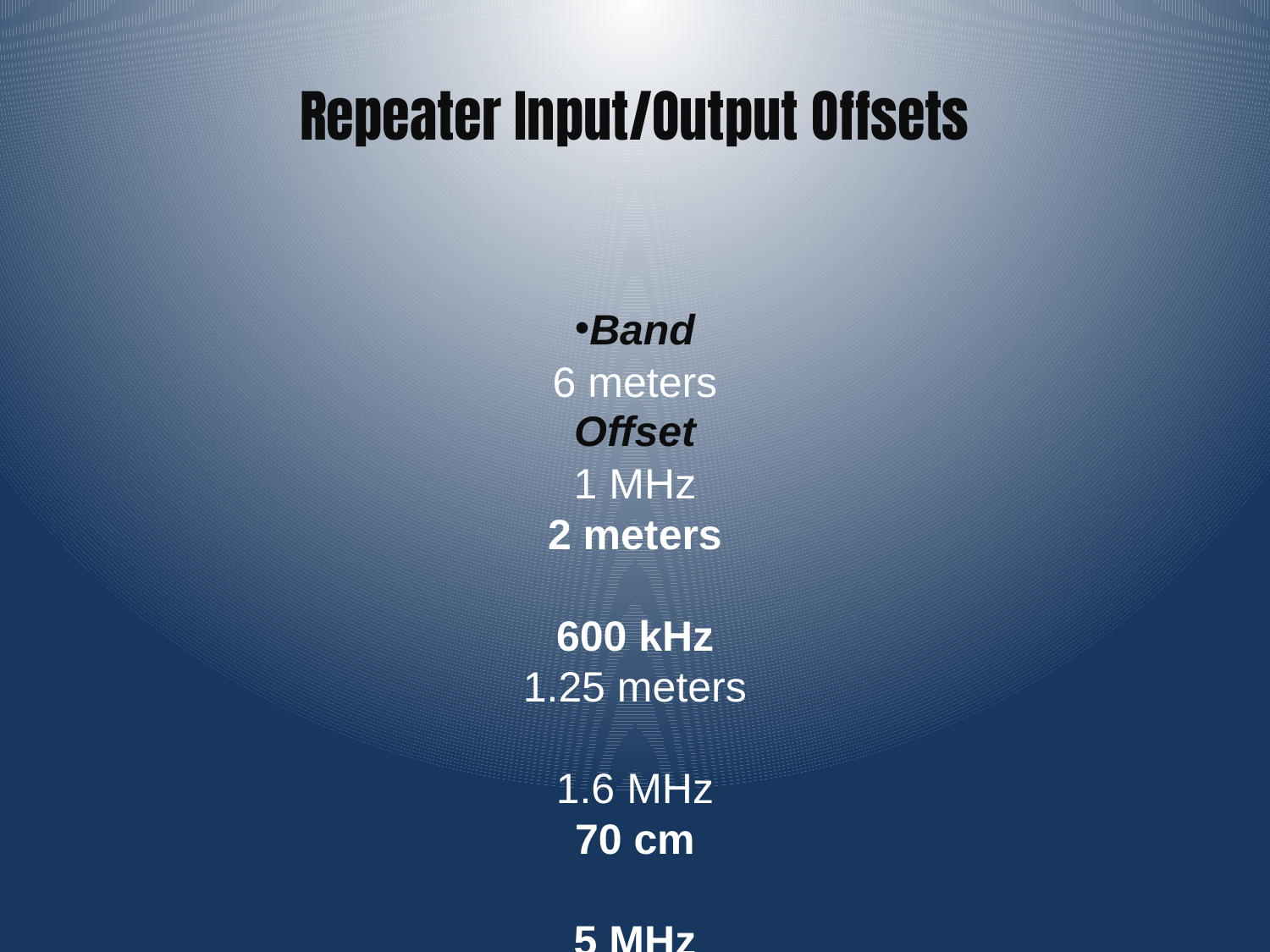

# Repeater Input/Output Offsets
Band	Offset
6 meters	1 MHz
2 meters	600 kHz
1.25 meters	1.6 MHz
70 cm	5 MHz
33 cm	12 MHz
23 cm	20 MHz